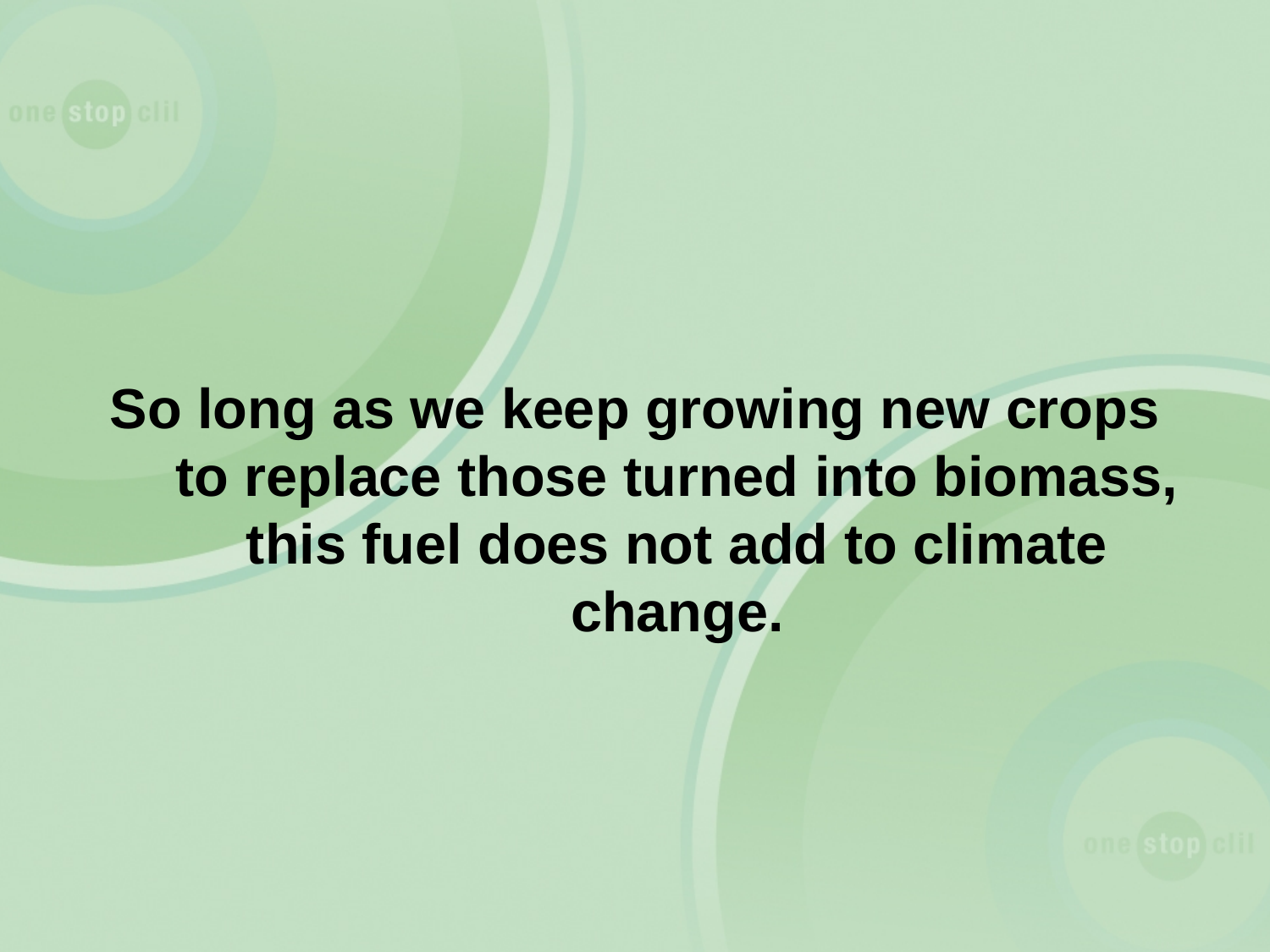

#

So long as we keep growing new crops to replace those turned into biomass, this fuel does not add to climate change.